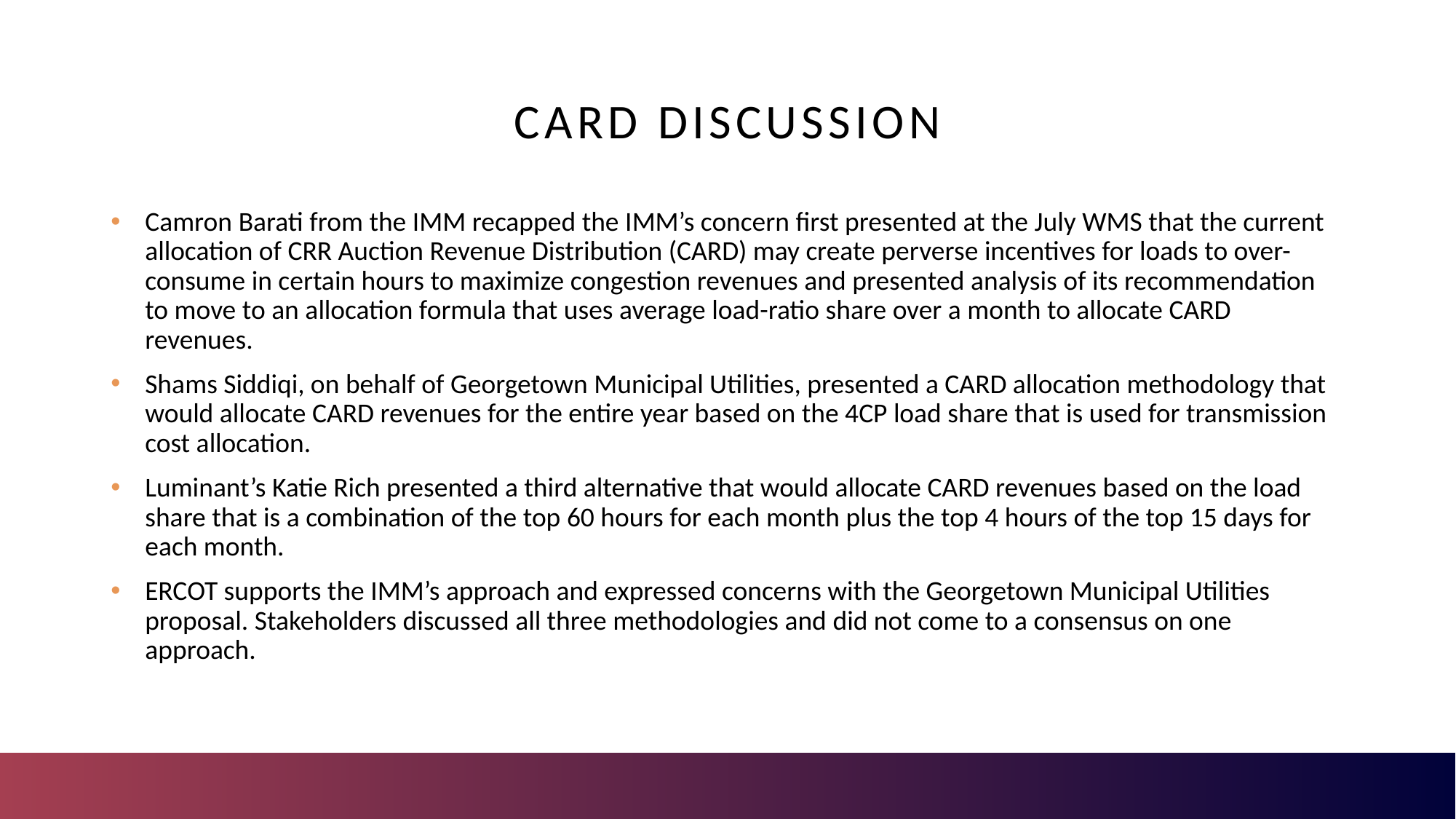

# CARD Discussion
Camron Barati from the IMM recapped the IMM’s concern first presented at the July WMS that the current allocation of CRR Auction Revenue Distribution (CARD) may create perverse incentives for loads to over-consume in certain hours to maximize congestion revenues and presented analysis of its recommendation to move to an allocation formula that uses average load-ratio share over a month to allocate CARD revenues.
Shams Siddiqi, on behalf of Georgetown Municipal Utilities, presented a CARD allocation methodology that would allocate CARD revenues for the entire year based on the 4CP load share that is used for transmission cost allocation.
Luminant’s Katie Rich presented a third alternative that would allocate CARD revenues based on the load share that is a combination of the top 60 hours for each month plus the top 4 hours of the top 15 days for each month.
ERCOT supports the IMM’s approach and expressed concerns with the Georgetown Municipal Utilities proposal. Stakeholders discussed all three methodologies and did not come to a consensus on one approach.